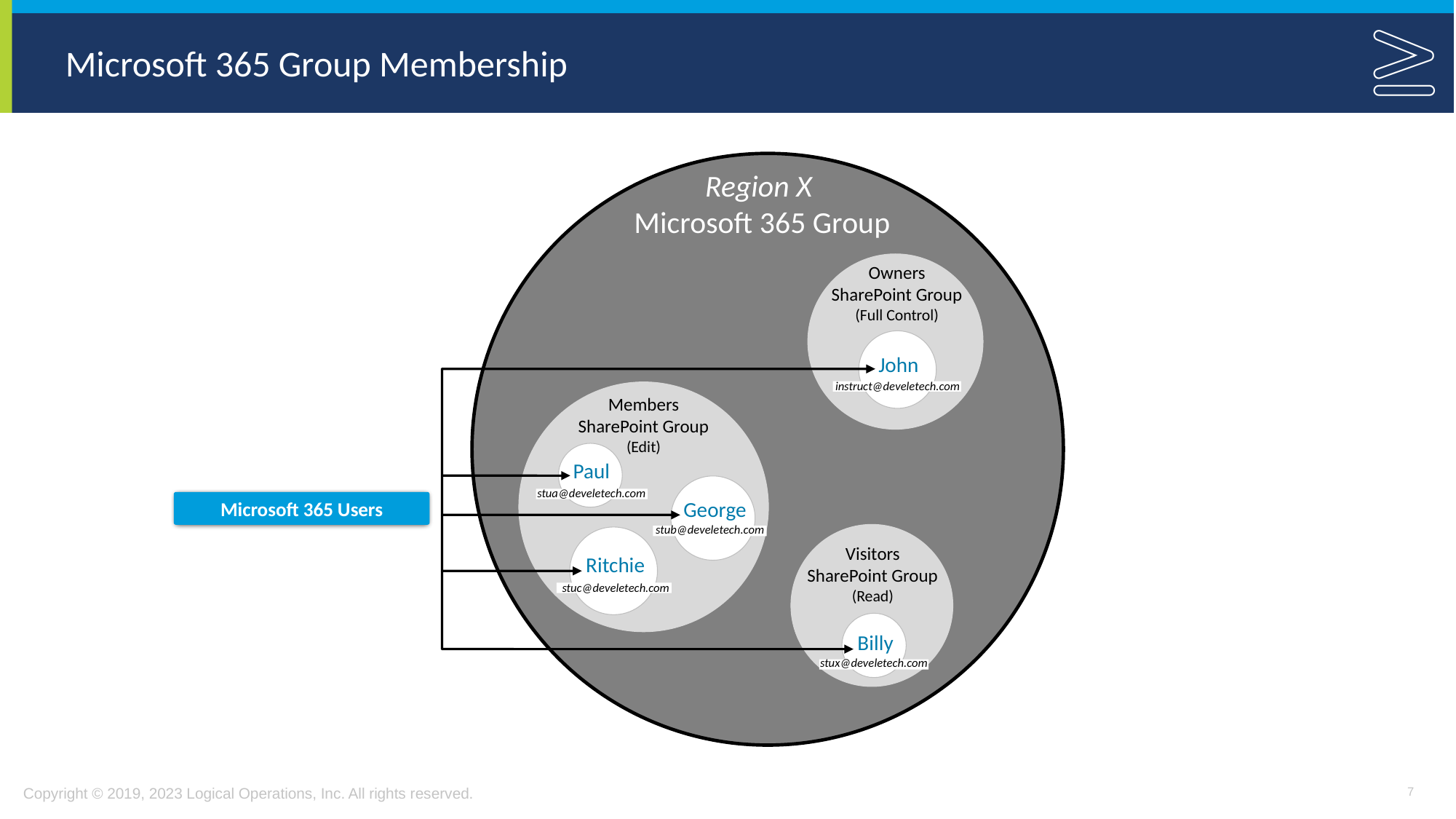

# Microsoft 365 Group Membership

Region X
Microsoft 365 Group

Owners
SharePoint Group
(Full Control)

John

instruct@develetech.com

Members
SharePoint Group
(Edit)

Paul

stua@develetech.com

George
Microsoft 365 Users

stub@develetech.com

Visitors
SharePoint Group
(Read)
Ritchie

stuc@develetech.com

Billy

stux@develetech.com

7